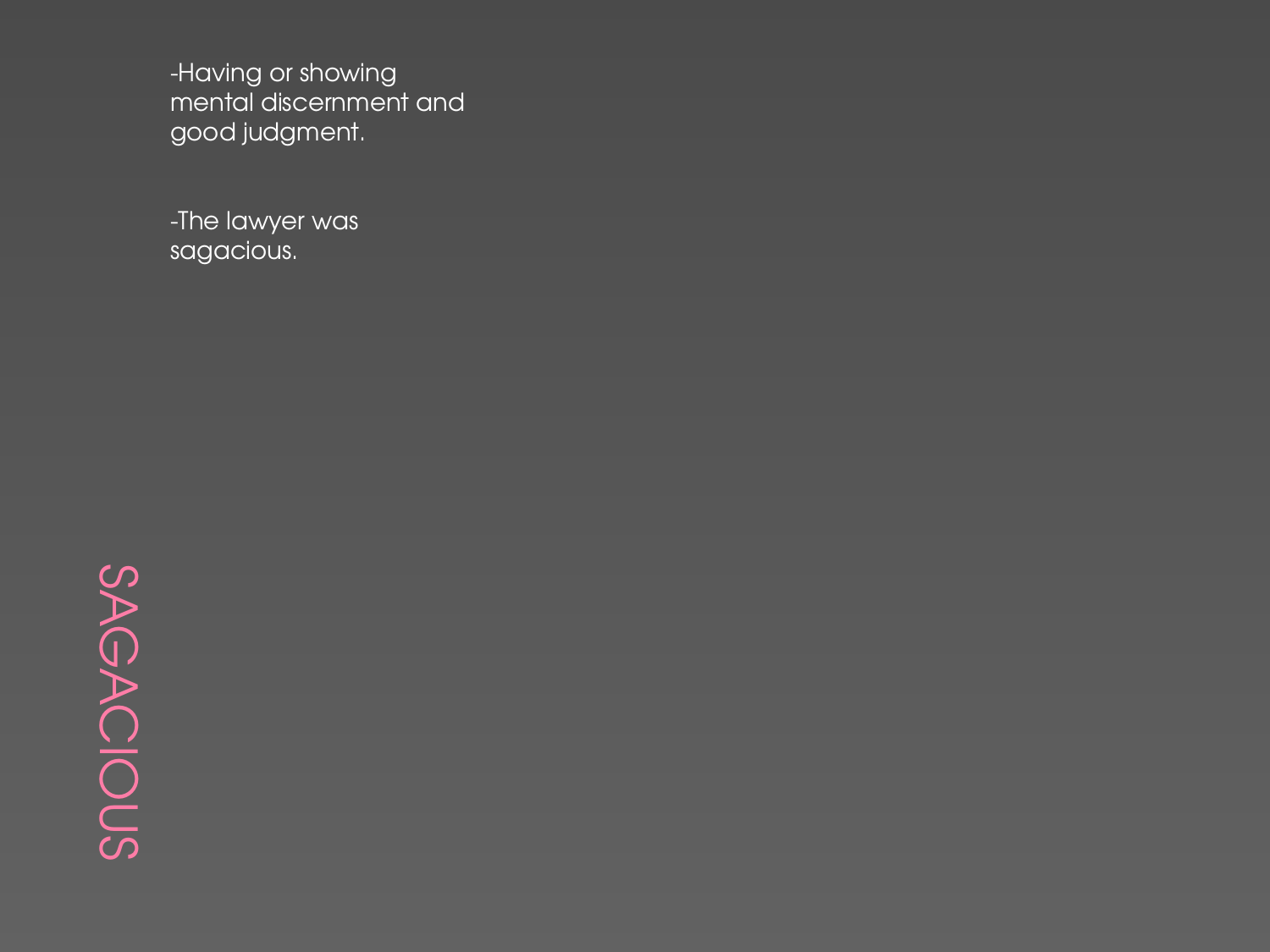

# Sagacious
-Having or showing mental discernment and good judgment.

-The lawyer was sagacious.